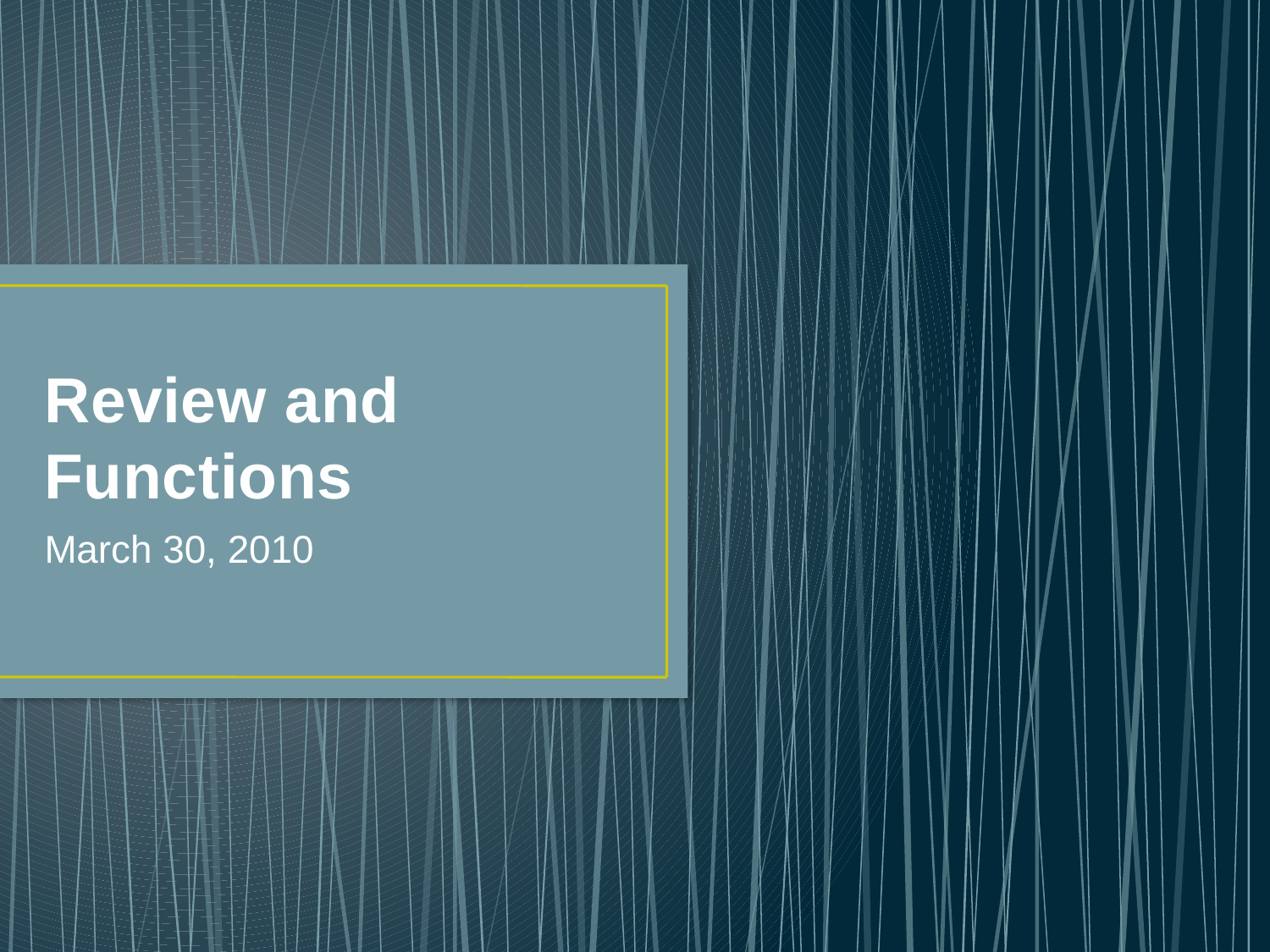

# Review and Functions
March 30, 2010